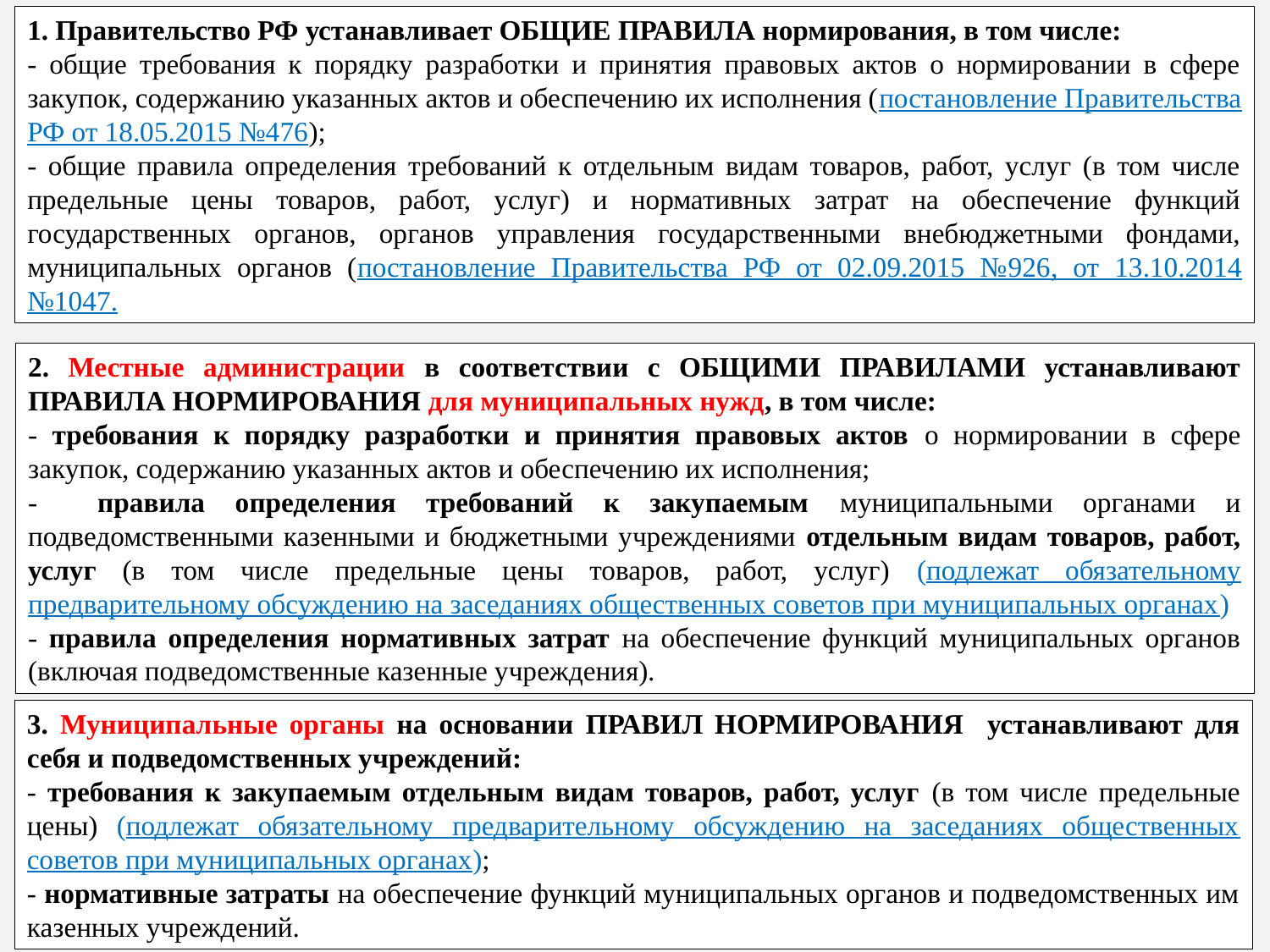

1. Правительство РФ устанавливает ОБЩИЕ ПРАВИЛА нормирования, в том числе:
- общие требования к порядку разработки и принятия правовых актов о нормировании в сфере закупок, содержанию указанных актов и обеспечению их исполнения (постановление Правительства РФ от 18.05.2015 №476);
- общие правила определения требований к отдельным видам товаров, работ, услуг (в том числе предельные цены товаров, работ, услуг) и нормативных затрат на обеспечение функций государственных органов, органов управления государственными внебюджетными фондами, муниципальных органов (постановление Правительства РФ от 02.09.2015 №926, от 13.10.2014 №1047.
2. Местные администрации в соответствии с ОБЩИМИ ПРАВИЛАМИ устанавливают правила нормирования для муниципальных нужд, в том числе:
- требования к порядку разработки и принятия правовых актов о нормировании в сфере закупок, содержанию указанных актов и обеспечению их исполнения;
-  правила определения требований к закупаемым муниципальными органами и подведомственными казенными и бюджетными учреждениями отдельным видам товаров, работ, услуг (в том числе предельные цены товаров, работ, услуг) (подлежат обязательному предварительному обсуждению на заседаниях общественных советов при муниципальных органах)
- правила определения нормативных затрат на обеспечение функций муниципальных органов (включая подведомственные казенные учреждения).
3. Муниципальные органы на основании ПРАВИЛ нормирования  устанавливают для себя и подведомственных учреждений:
- требования к закупаемым отдельным видам товаров, работ, услуг (в том числе предельные цены) (подлежат обязательному предварительному обсуждению на заседаниях общественных советов при муниципальных органах);
- нормативные затраты на обеспечение функций муниципальных органов и подведомственных им казенных учреждений.